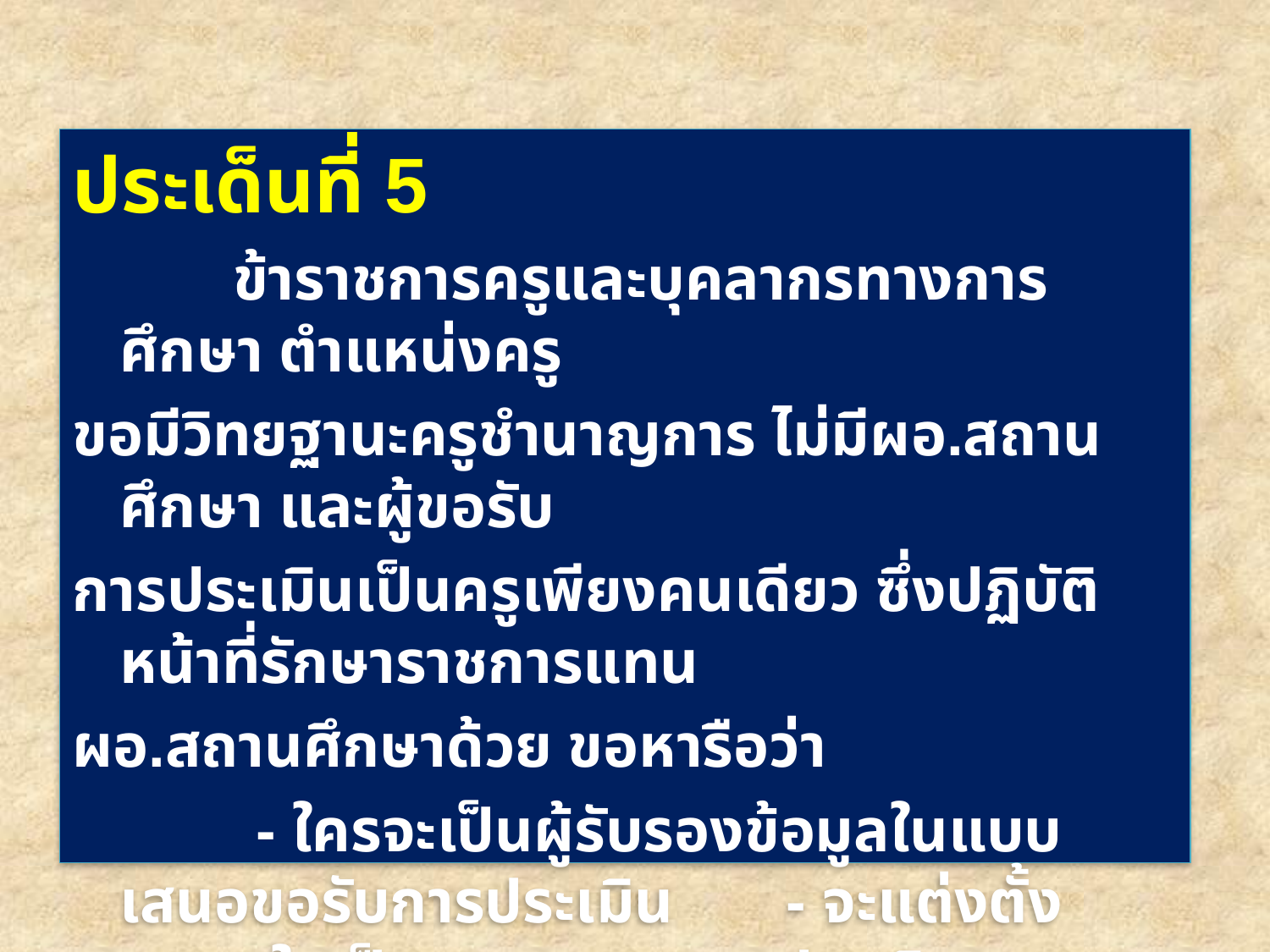

ประเด็นที่ 5
           ข้าราชการครูและบุคลากรทางการศึกษา ตำแหน่งครู
ขอมีวิทยฐานะครูชำนาญการ ไม่มีผอ.สถานศึกษา และผู้ขอรับ
การประเมินเป็นครูเพียงคนเดียว ซึ่งปฏิบัติหน้าที่รักษาราชการแทน
ผอ.สถานศึกษาด้วย ขอหารือว่า
           - ใครจะเป็นผู้รับรองข้อมูลในแบบเสนอขอรับการประเมิน	  - จะแต่งตั้งบุคคลใดเป็นคณะกรรมการประเมิน